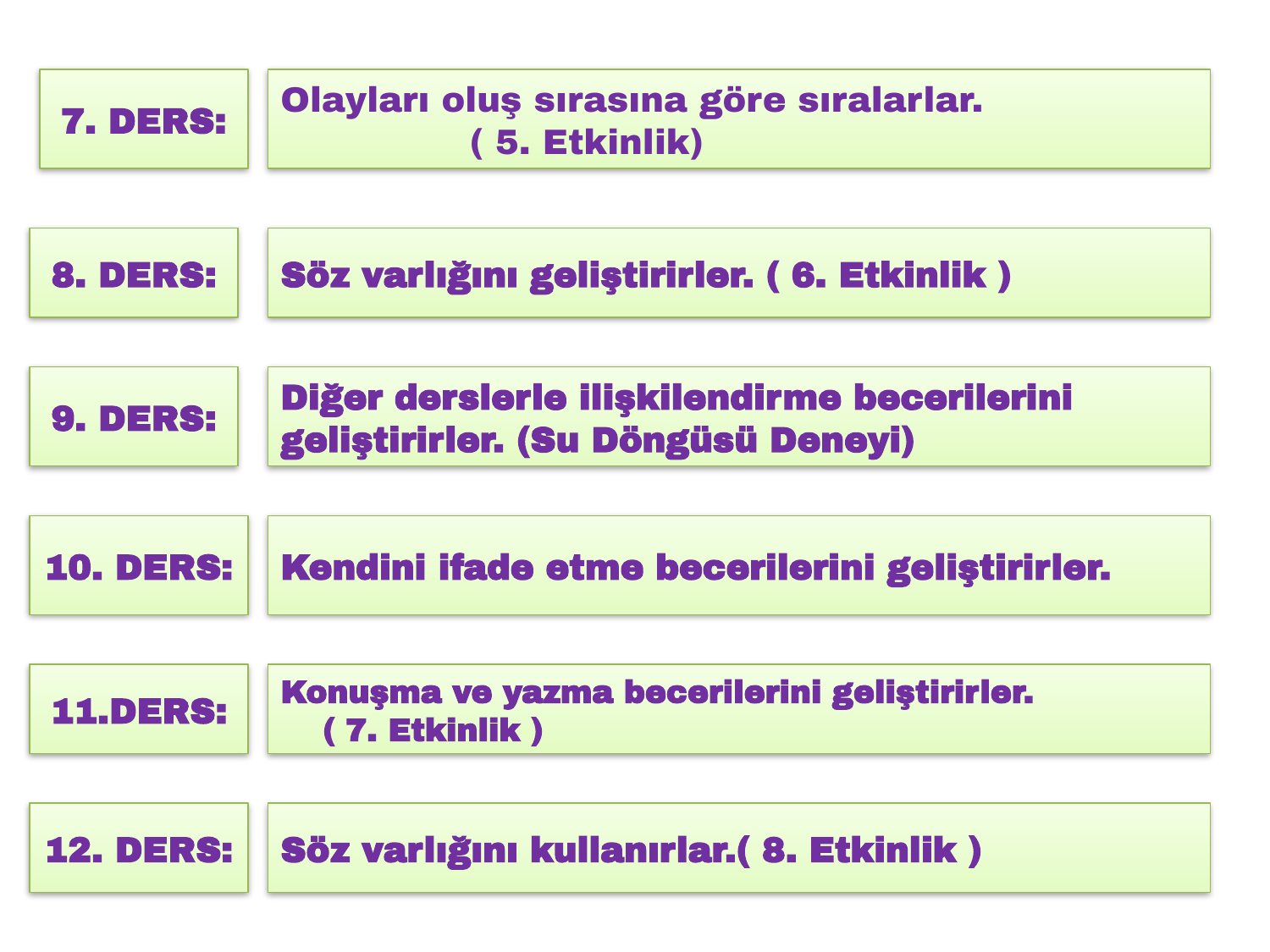

7. DERS:
Olayları oluş sırasına göre sıralarlar.                                   ( 5. Etkinlik)
8. DERS:
Söz varlığını geliştirirler. ( 6. Etkinlik )
9. DERS:
Diğer derslerle ilişkilendirme becerilerini geliştirirler. (Su Döngüsü Deneyi)
10. DERS:
Kendini ifade etme becerilerini geliştirirler.
11.DERS:
Konuşma ve yazma becerilerini geliştirirler.                    ( 7. Etkinlik )
12. DERS:
Söz varlığını kullanırlar.( 8. Etkinlik )